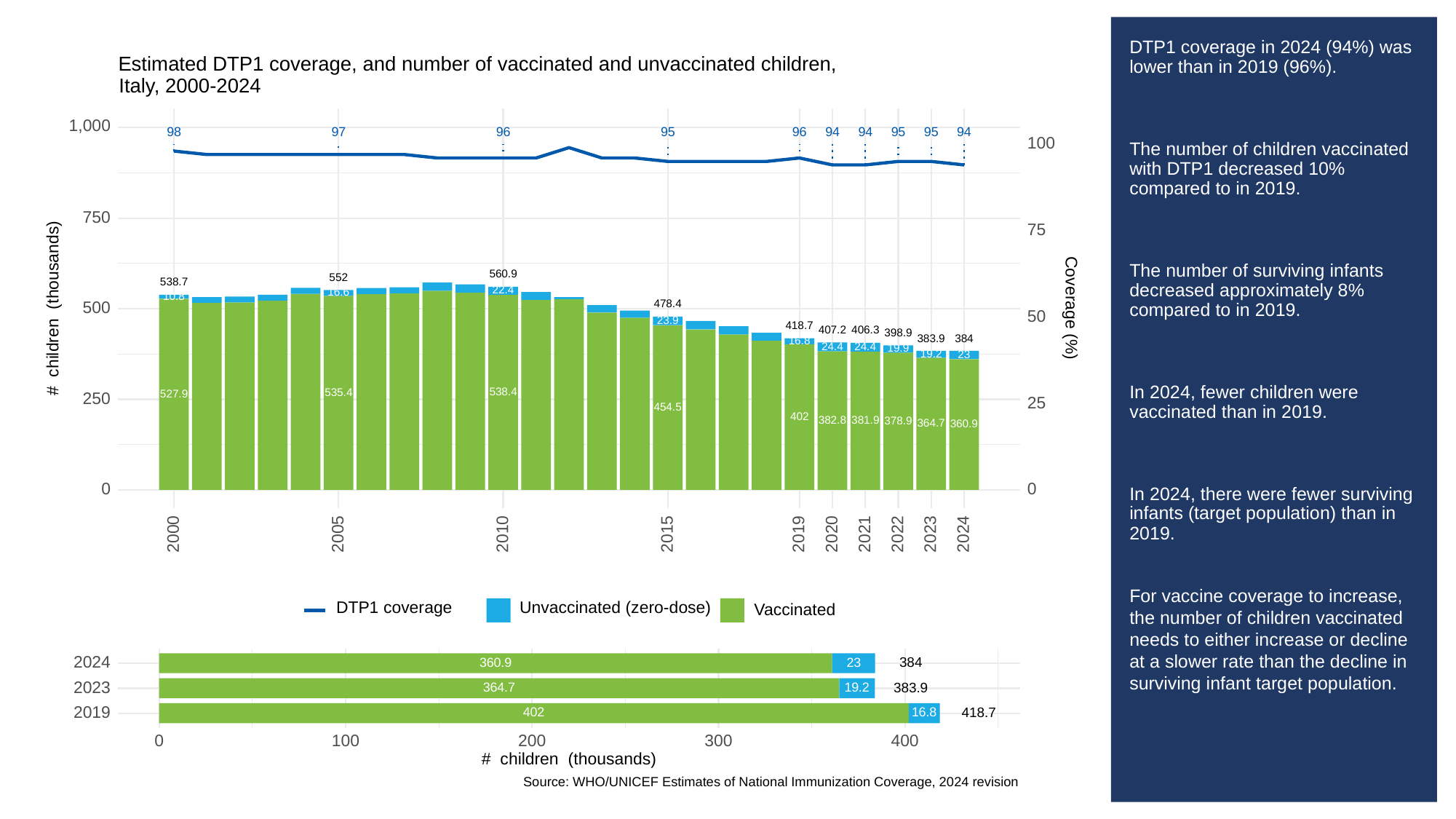

# DTP1 coverage in 2024 (94%) was lower than in 2019 (96%).

The number of children vaccinated with DTP1 decreased 10% compared to in 2019.

The number of surviving infants decreased approximately 8% compared to in 2019.

In 2024, fewer children were vaccinated than in 2019.

In 2024, there were fewer surviving infants (target population) than in 2019.

For vaccine coverage to increase, the number of children vaccinated needs to either increase or decline at a slower rate than the decline in surviving infant target population.

Estimated DTP1 coverage, and number of vaccinated and unvaccinated children,
Italy, 2000-2024

1,000

98
97
96
95
96
94
94
95
95
94
100

750

75

560.9
552
538.7

22.4

16.6

10.8

478.4
#  children  (thousands)
Coverage (%)

500

50

23.9

418.7

407.2

406.3
398.9

384
383.9
16.8

24.4
24.4

19.9

19.2
23

538.4
535.4
527.9
250
25

454.5
402
382.8
381.9
378.9
364.7
360.9

0
0

2023
2000
2005
2010
2015
2019
2020
2021
2022
2024

Unvaccinated (zero-dose)
DTP1 coverage
Vaccinated

2024
384
360.9
23

2023
383.9
364.7
19.2

2019
418.7
402
16.8

300
0
100
200
400
#  children  (thousands)
Source: WHO/UNICEF Estimates of National Immunization Coverage, 2024 revision